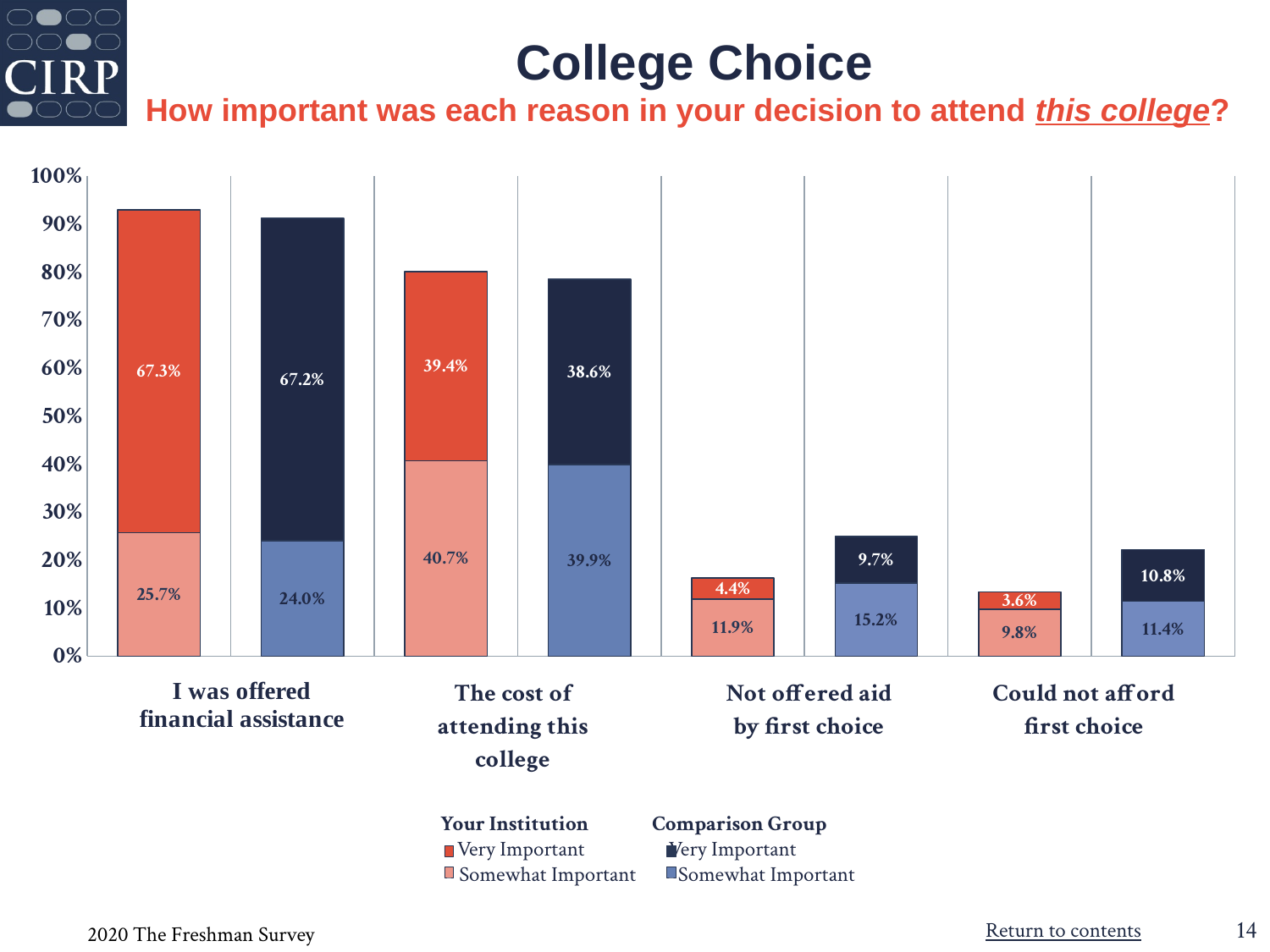

College Choice
How important was each reason in your decision to attend this college?

### Chart

| Category | Somewhat Important | Very Important |
|---|---|---|
| Your Institution | 0.257 | 0.673 |
| Comparison Group | 0.24 | 0.672 |
| Your Institution | 0.407 | 0.394 |
| Comparison Group | 0.399 | 0.386 |
| Your Institution | 0.119 | 0.044 |
| Comparison Group | 0.152 | 0.097 |
| Your Institution | 0.098 | 0.036 |
| Comparison Group | 0.114 | 0.108 |
 Your Institution               Comparison Group
     Very Important                  Very Important
     Somewhat Important         Somewhat Important

2020 The Freshman Survey
Return to contents
14